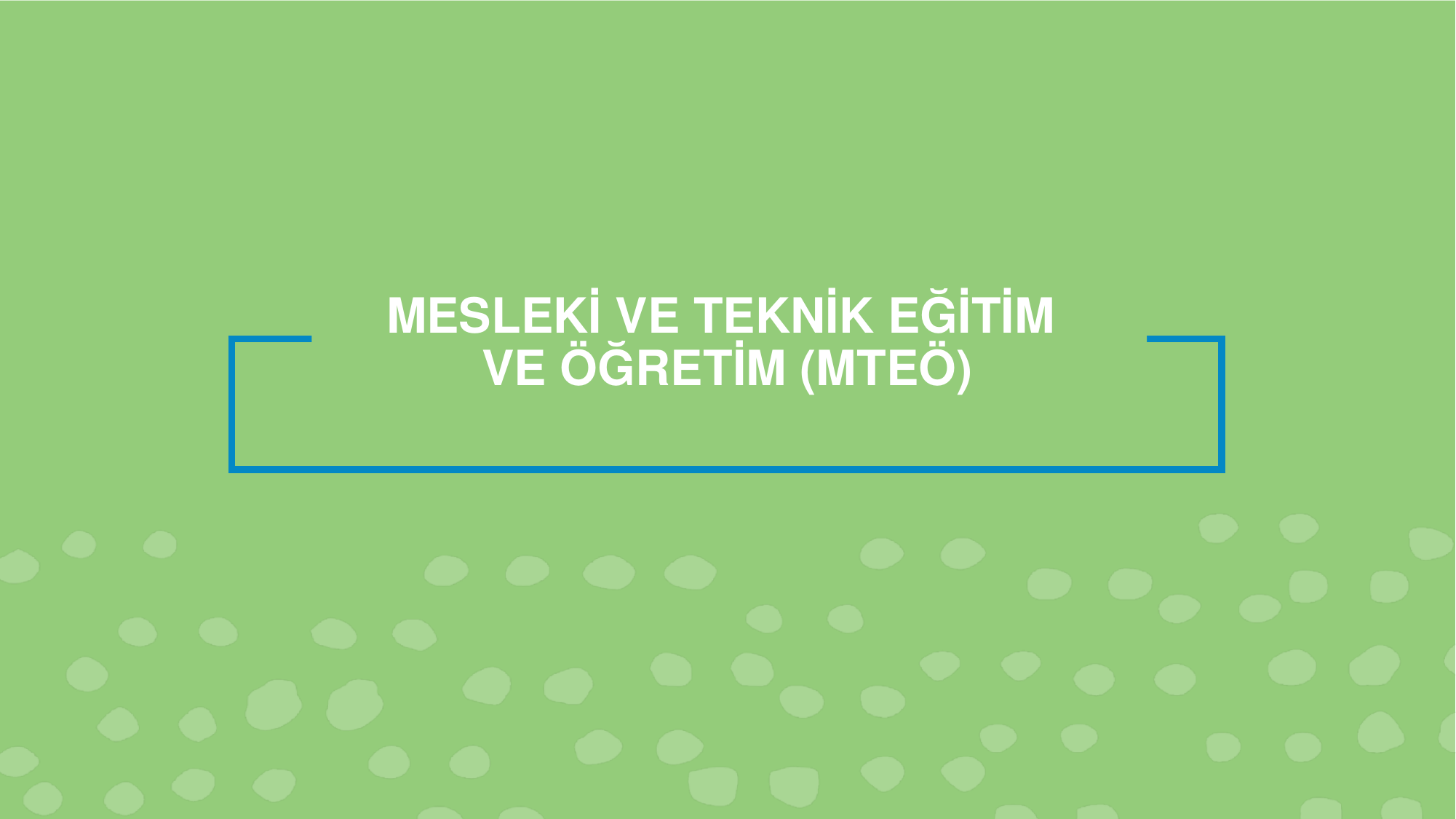

# MESLEKİ VE TEKNİK EĞİTİM VE ÖĞRETİM (MTEÖ)